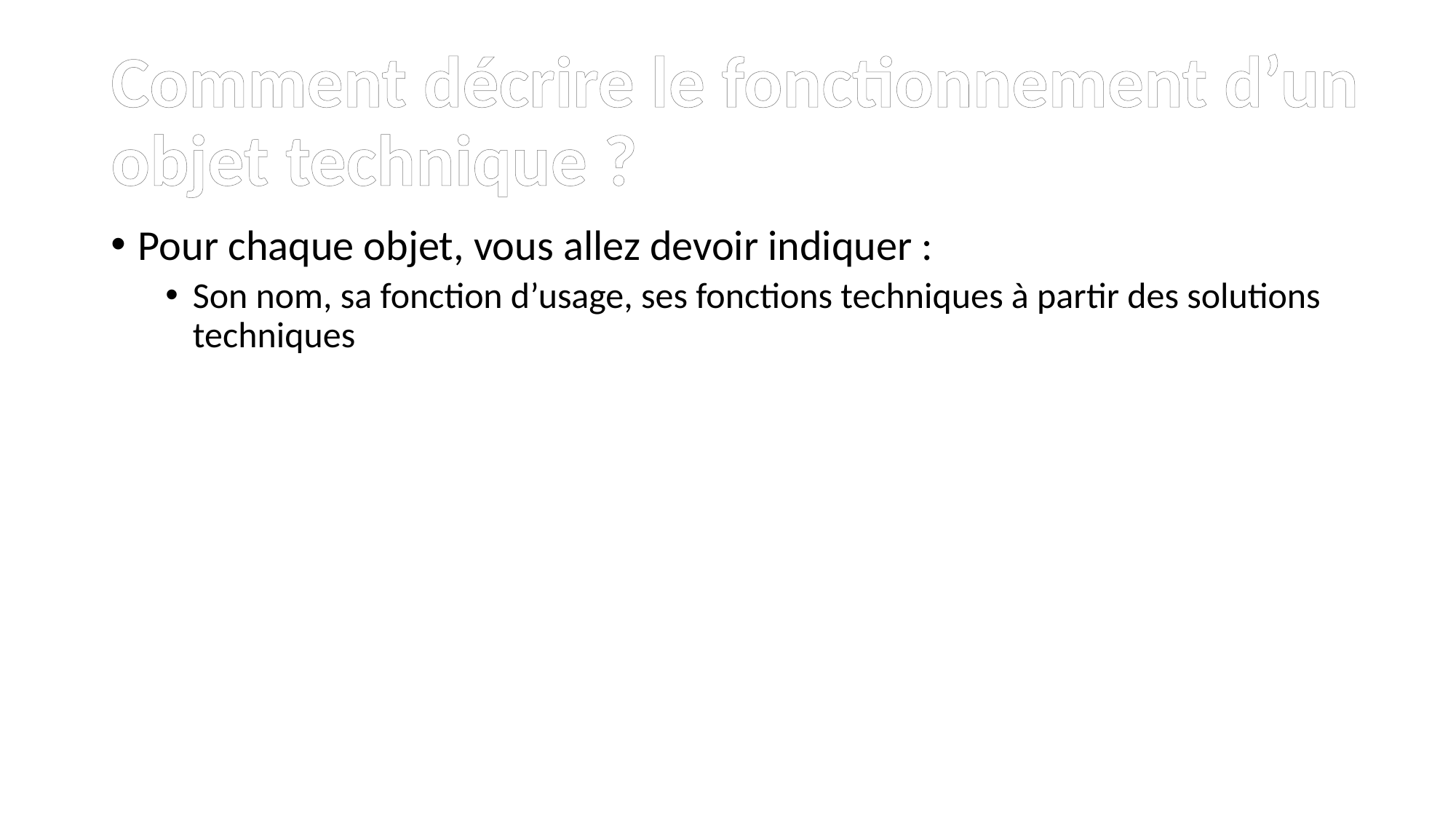

# Comment décrire le fonctionnement d’un objet technique ?
Pour chaque objet, vous allez devoir indiquer :
Son nom, sa fonction d’usage, ses fonctions techniques à partir des solutions techniques